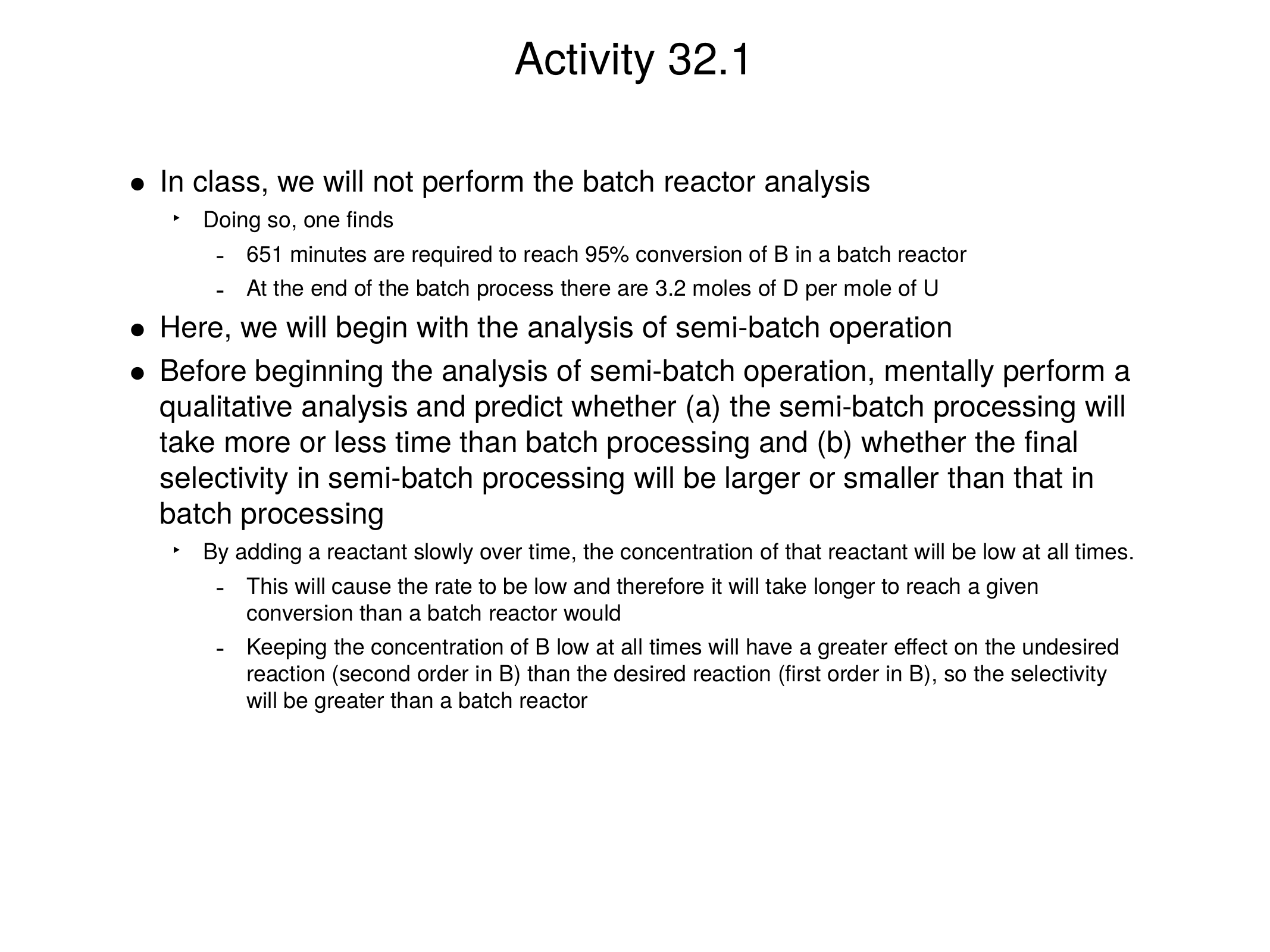

# Activity 32.1
In class, we will not perform the batch reactor analysis
Doing so, one finds
651 minutes are required to reach 95% conversion of B in a batch reactor
At the end of the batch process there are 3.2 moles of D per mole of U
Here, we will begin with the analysis of semi-batch operation
Before beginning the analysis of semi-batch operation, mentally perform a qualitative analysis and predict whether (a) the semi-batch processing will take more or less time than batch processing and (b) whether the final selectivity in semi-batch processing will be larger or smaller than that in batch processing
By adding a reactant slowly over time, the concentration of that reactant will be low at all times.
This will cause the rate to be low and therefore it will take longer to reach a given conversion than a batch reactor would
Keeping the concentration of B low at all times will have a greater effect on the undesired reaction (second order in B) than the desired reaction (first order in B), so the selectivity will be greater than a batch reactor